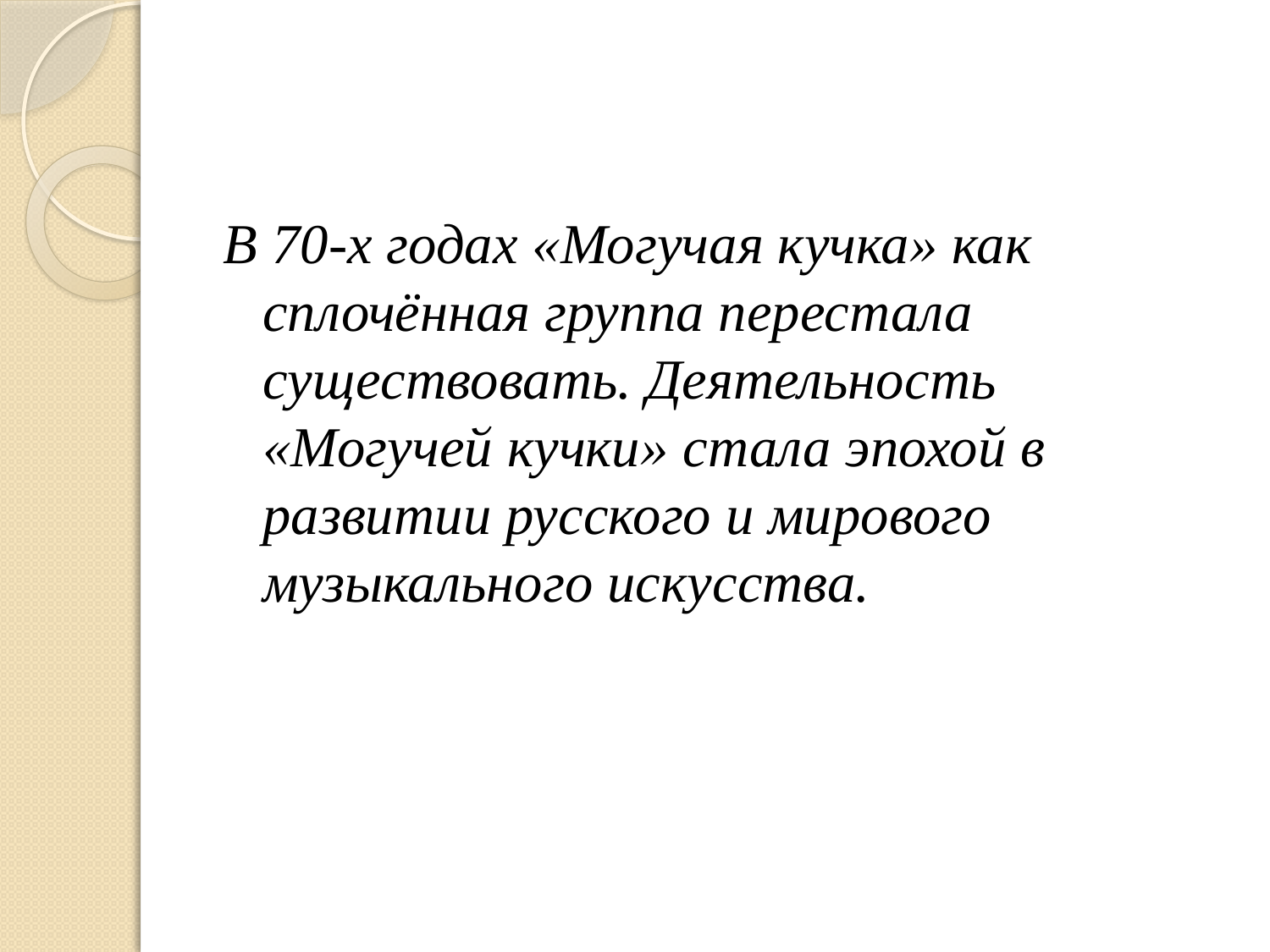

В 70-х годах «Могучая кучка» как сплочённая группа перестала существовать. Деятельность «Могучей кучки» стала эпохой в развитии русского и мирового музыкального искусства.